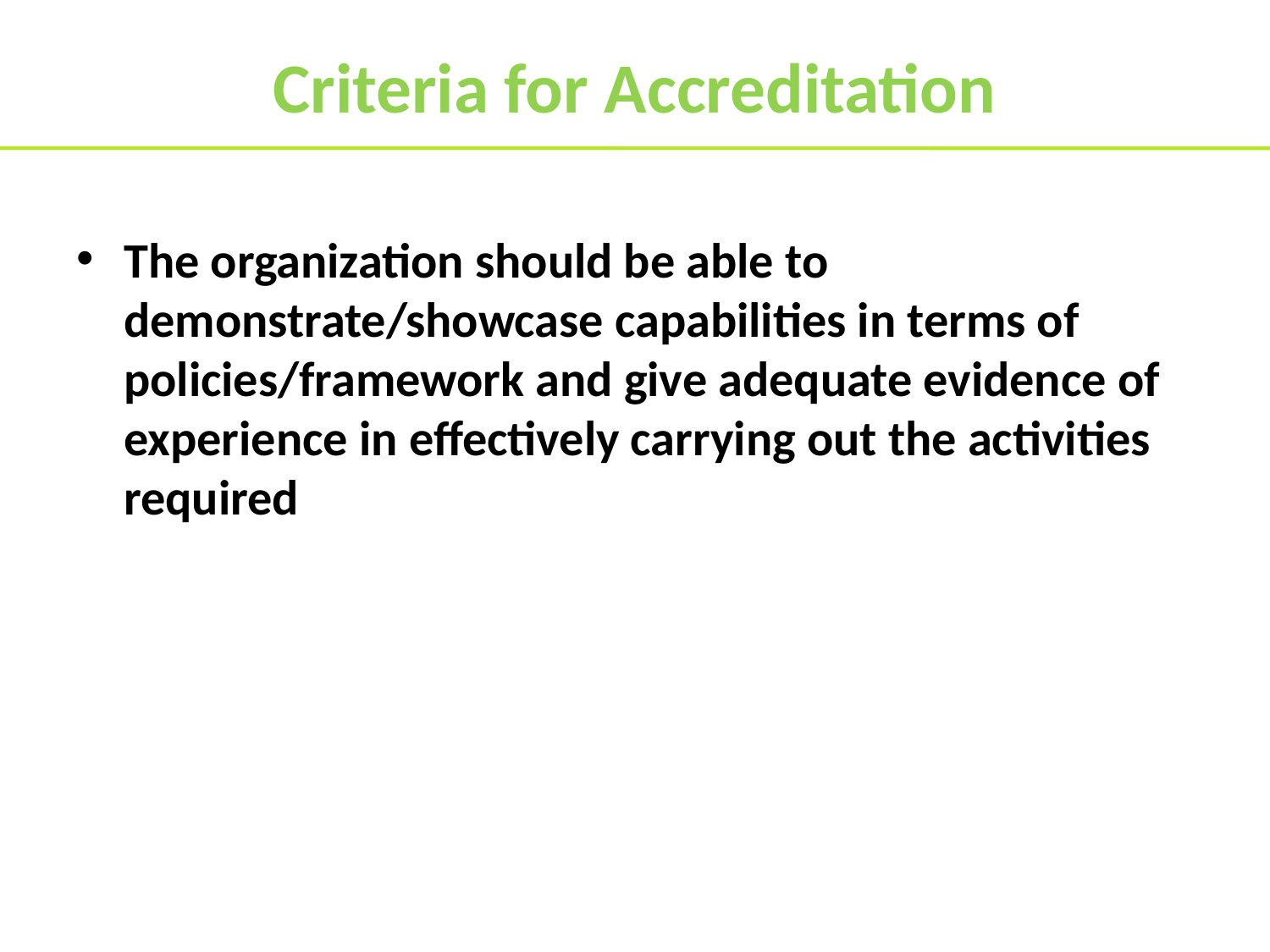

# Criteria for Accreditation
The organization should be able to demonstrate/showcase capabilities in terms of policies/framework and give adequate evidence of experience in effectively carrying out the activities required